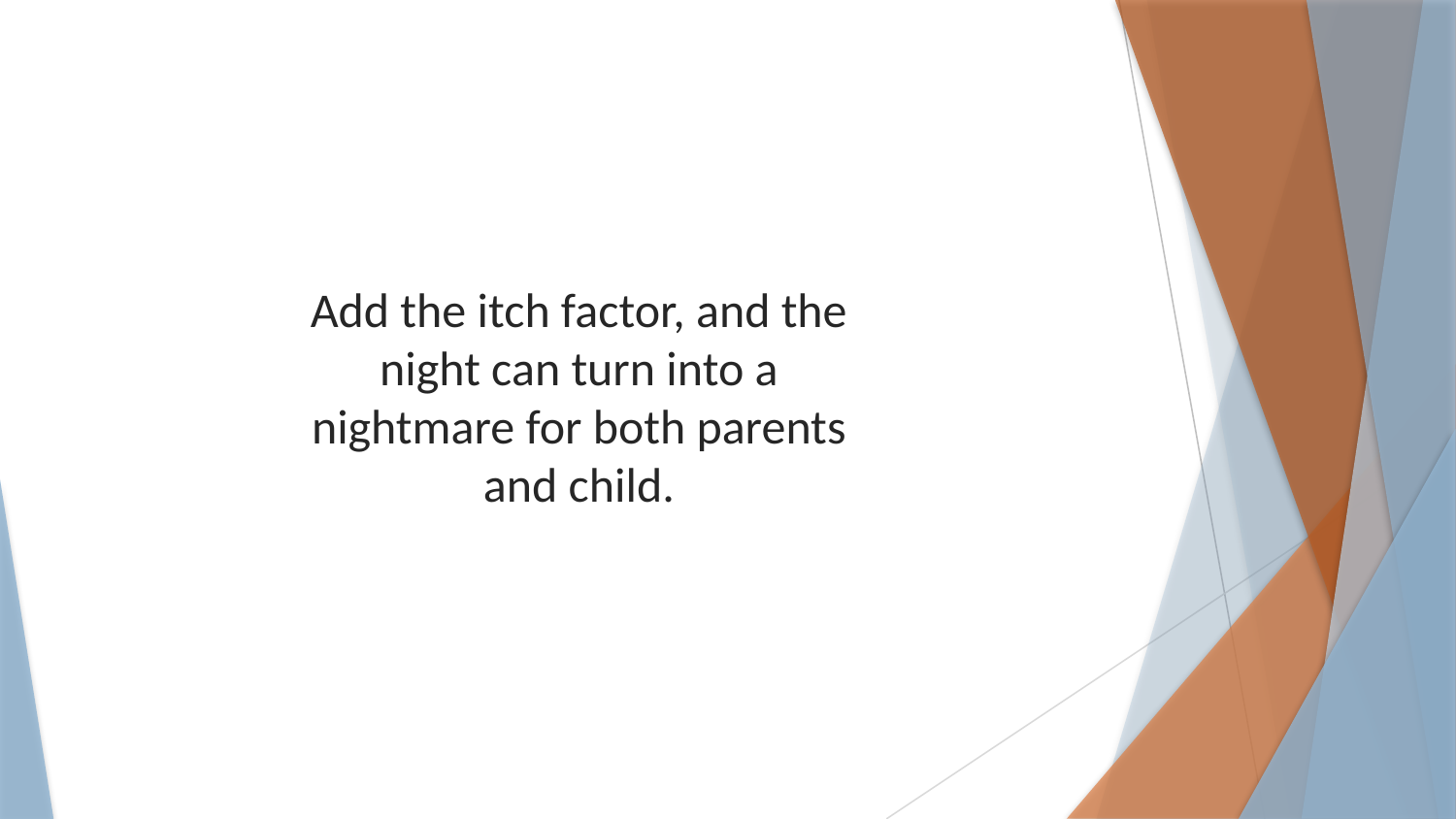

Add the itch factor, and the night can turn into a nightmare for both parents and child.